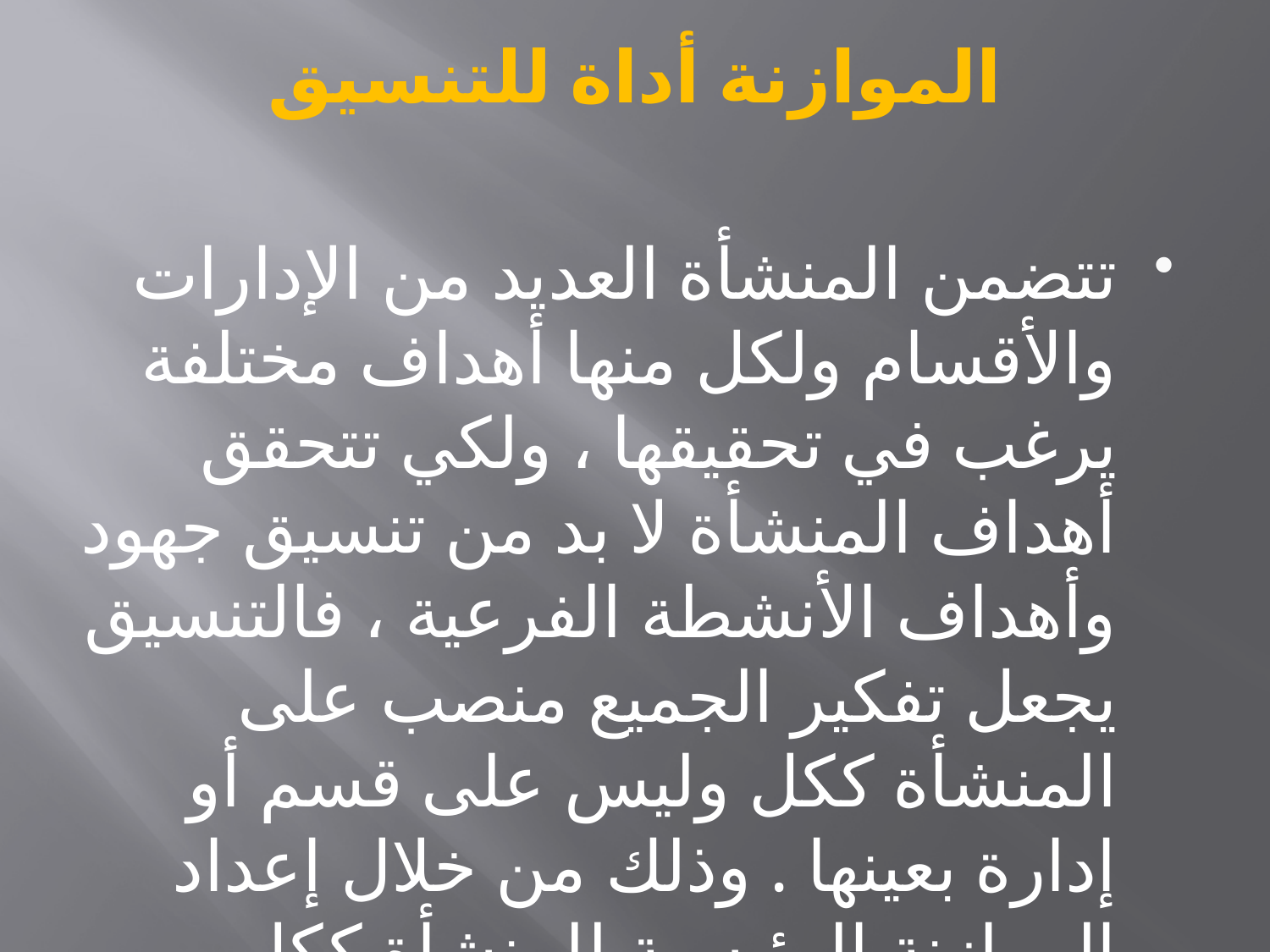

# الموازنة أداة للتنسيق
تتضمن المنشأة العديد من الإدارات والأقسام ولكل منها أهداف مختلفة يرغب في تحقيقها ، ولكي تتحقق أهداف المنشأة لا بد من تنسيق جهود وأهداف الأنشطة الفرعية ، فالتنسيق يجعل تفكير الجميع منصب على المنشأة ككل وليس على قسم أو إدارة بعينها . وذلك من خلال إعداد الموازنة الرئيسية للمنشأة ككل.